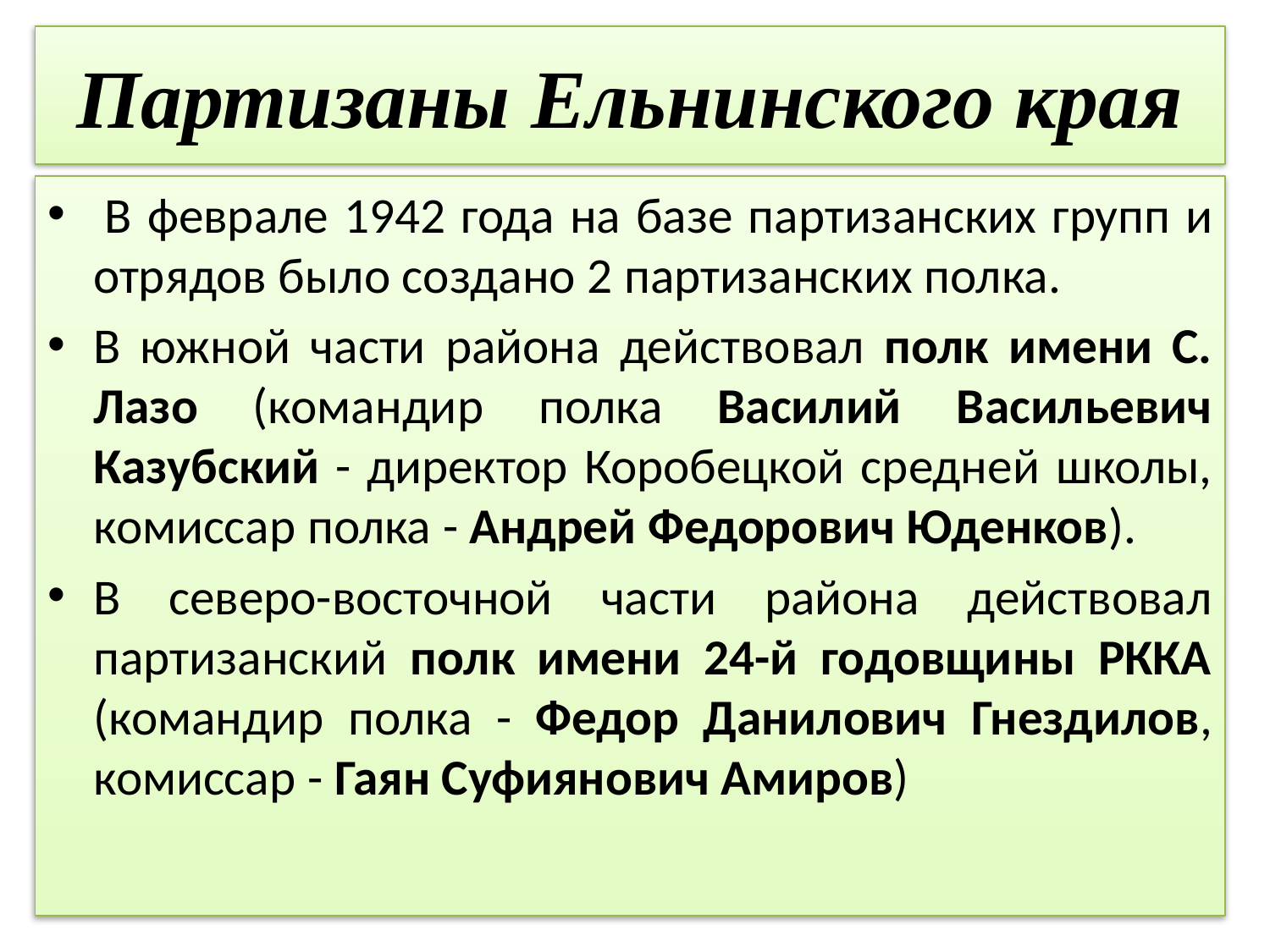

# Партизаны Ельнинского края
 В феврале 1942 года на базе партизанских групп и отрядов было создано 2 партизанских полка.
В южной части района действовал полк имени С. Лазо (командир полка Василий Васильевич Казубский - директор Коробецкой средней школы, комиссар полка - Андрей Федорович Юденков).
В северо-восточной части района действовал партизанский полк имени 24-й годовщины РККА (командир полка - Федор Данилович Гнездилов, комиссар - Гаян Суфиянович Амиров)